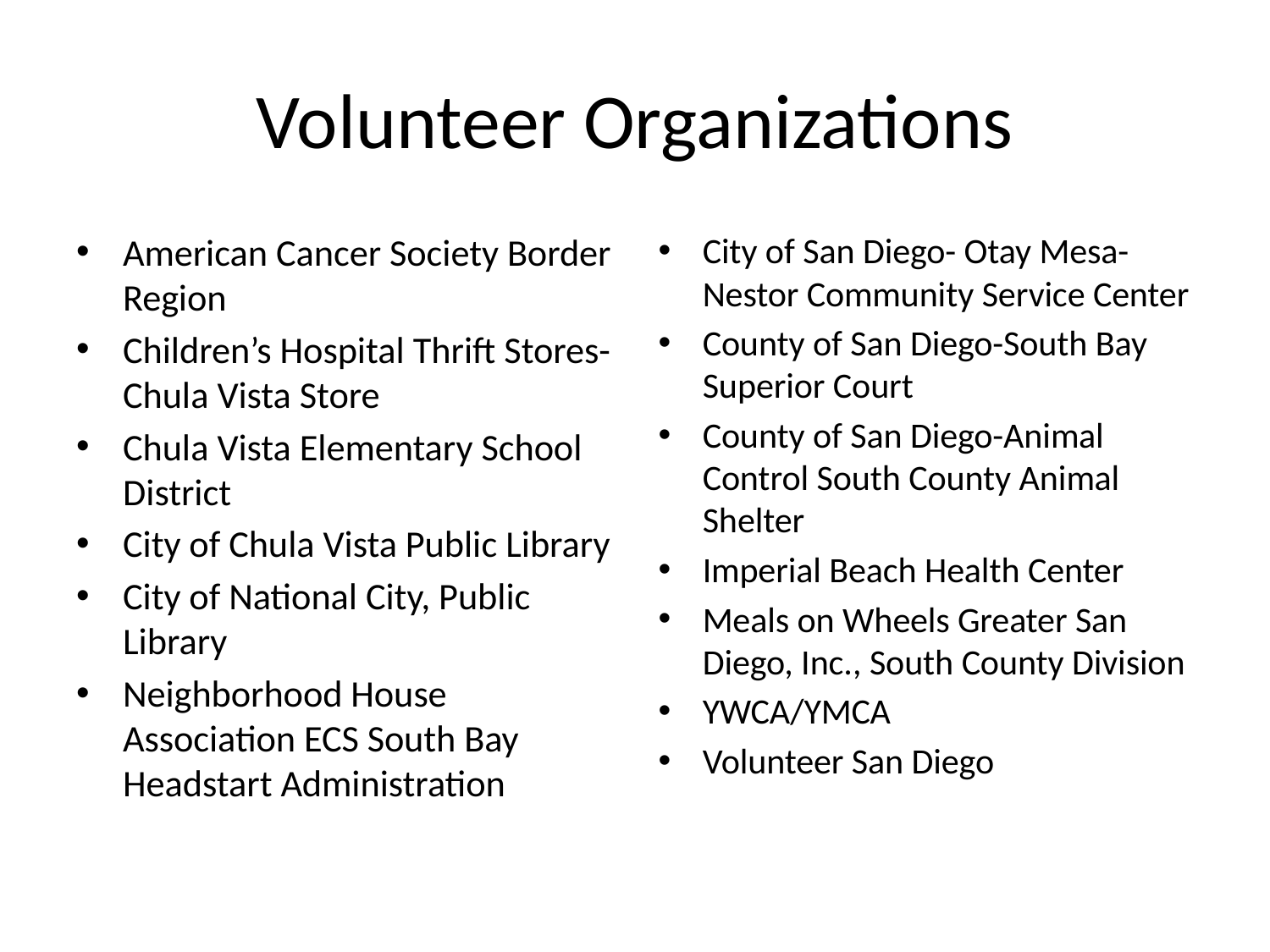

# Volunteer Organizations
American Cancer Society Border Region
Children’s Hospital Thrift Stores-Chula Vista Store
Chula Vista Elementary School District
City of Chula Vista Public Library
City of National City, Public Library
Neighborhood House Association ECS South Bay Headstart Administration
City of San Diego- Otay Mesa-Nestor Community Service Center
County of San Diego-South Bay Superior Court
County of San Diego-Animal Control South County Animal Shelter
Imperial Beach Health Center
Meals on Wheels Greater San Diego, Inc., South County Division
YWCA/YMCA
Volunteer San Diego